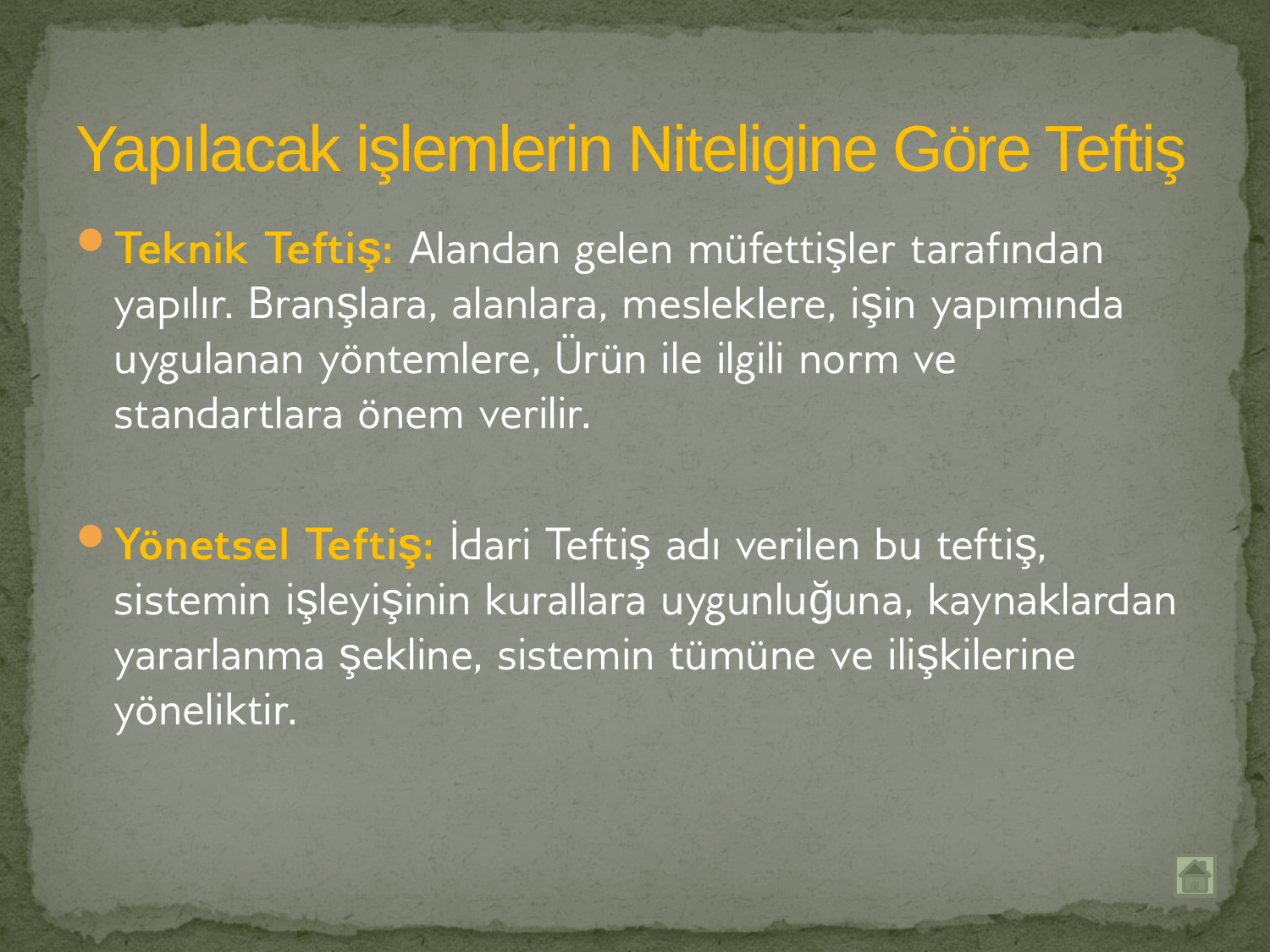

# Yapılacak işlemlerin Niteligine Göre Teftiş
Teknik Teftiş: Alandan gelen müfettişler tarafından yapılır. Branşlara, alanlara, mesleklere, işin yapımında uygulanan yöntemlere, Ürün ile ilgili norm ve standartlara önem verilir.

Yönetsel Teftiş: İdari Teftiş adı verilen bu teftiş, sistemin işleyişinin kurallara uygunluğuna, kaynaklardan yararlanma şekline, sistemin tümüne ve ilişkilerine yöneliktir.